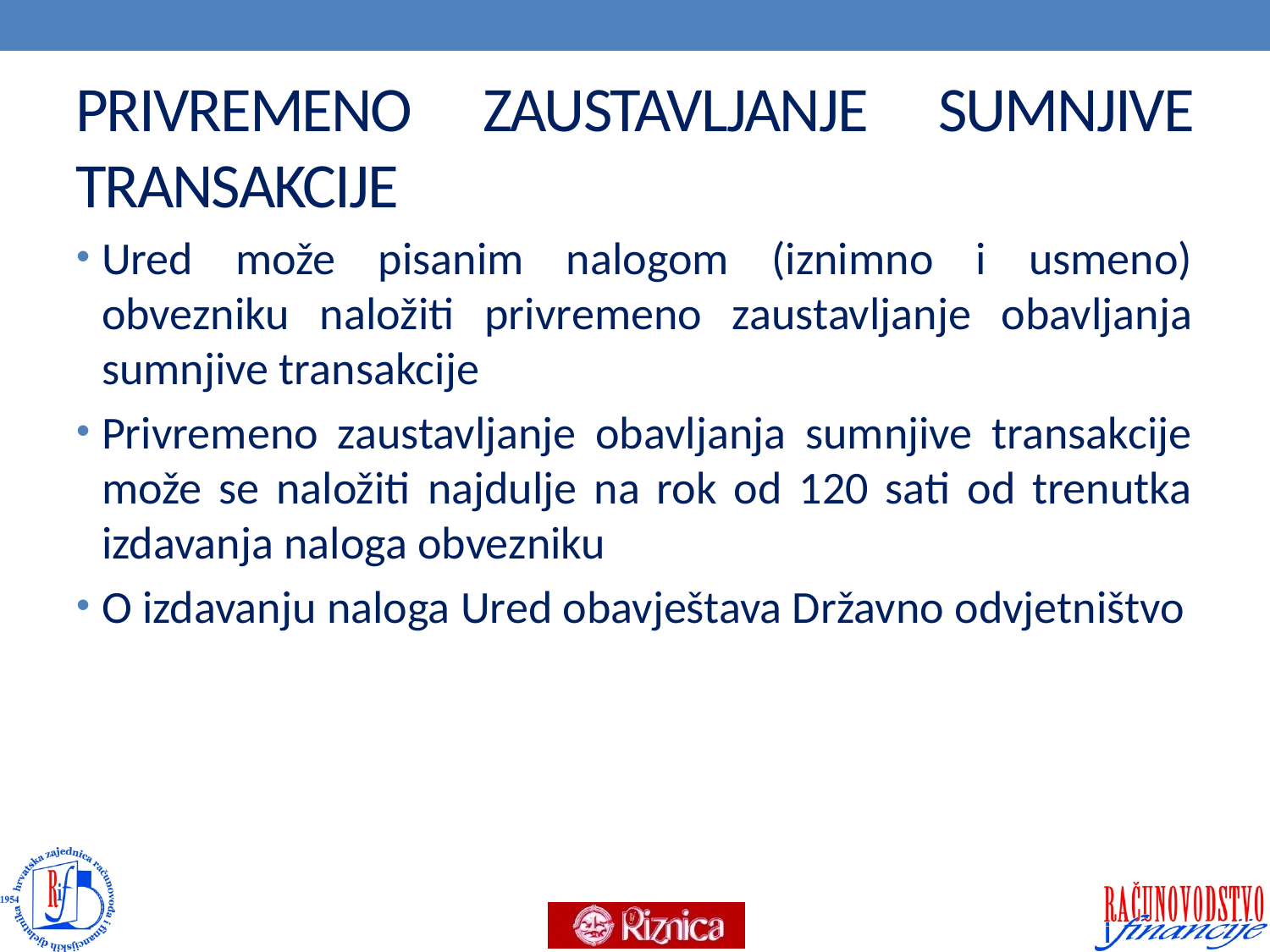

# PRIVREMENO ZAUSTAVLJANJE SUMNJIVE TRANSAKCIJE
Ured može pisanim nalogom (iznimno i usmeno) obvezniku naložiti privremeno zaustavljanje obavljanja sumnjive transakcije
Privremeno zaustavljanje obavljanja sumnjive transakcije može se naložiti najdulje na rok od 120 sati od trenutka izdavanja naloga obvezniku
O izdavanju naloga Ured obavještava Državno odvjetništvo